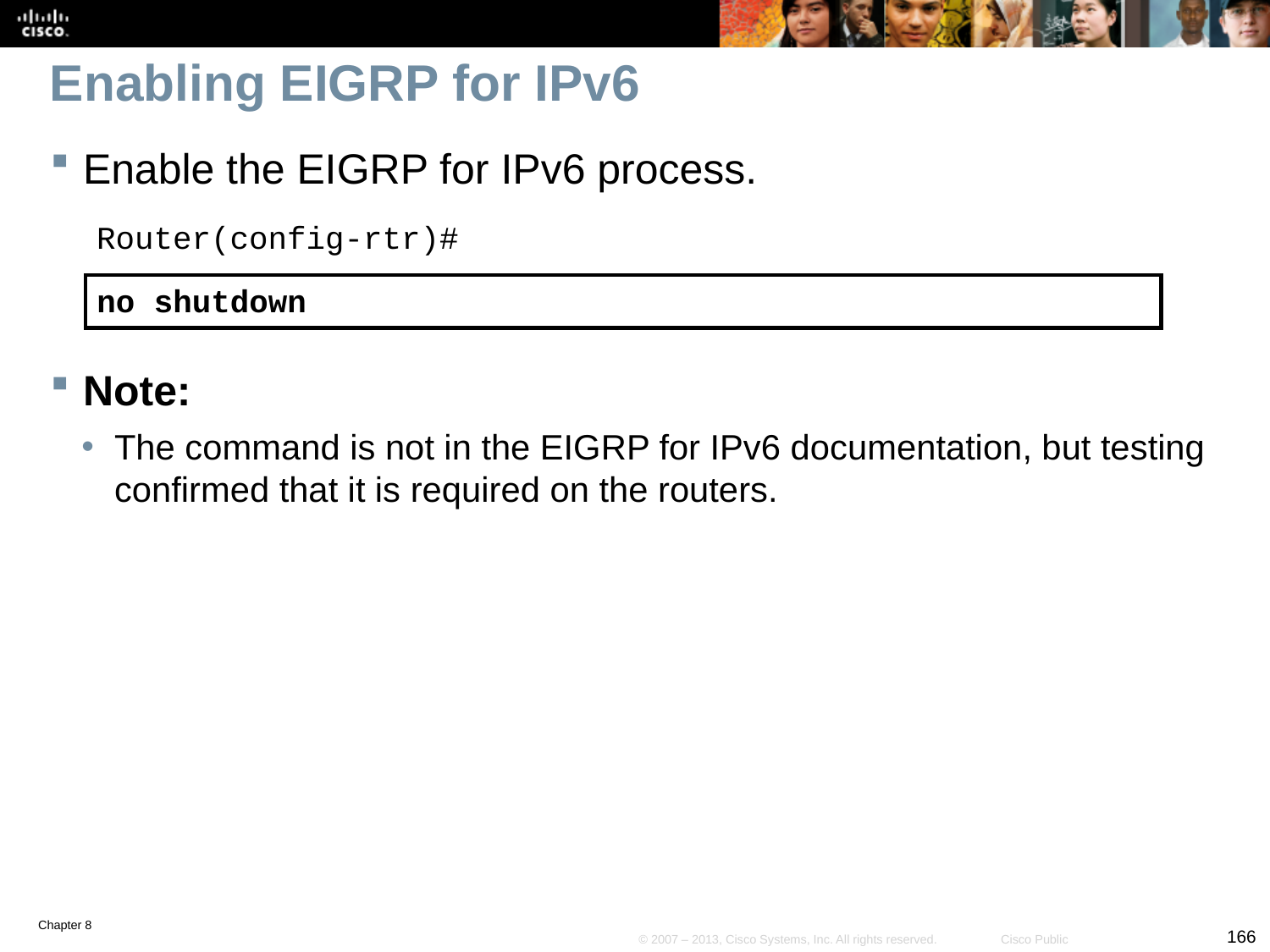

# Enabling EIGRP for IPv6
Enable the EIGRP for IPv6 process.
Router(config-rtr)#
no shutdown
Note:
The command is not in the EIGRP for IPv6 documentation, but testing confirmed that it is required on the routers.